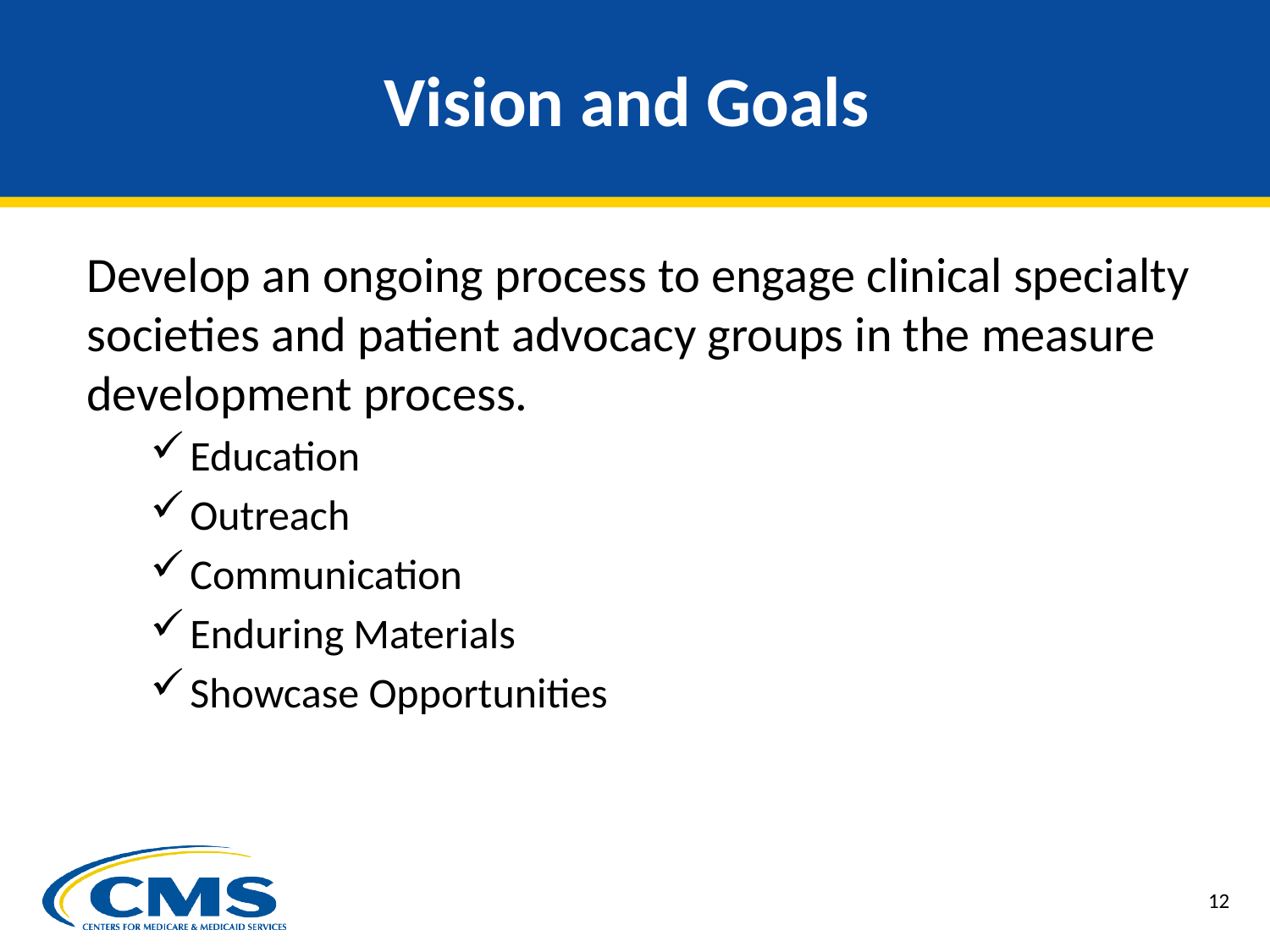

# Vision and Goals
Develop an ongoing process to engage clinical specialty societies and patient advocacy groups in the measure development process.
Education
Outreach
Communication
Enduring Materials
Showcase Opportunities